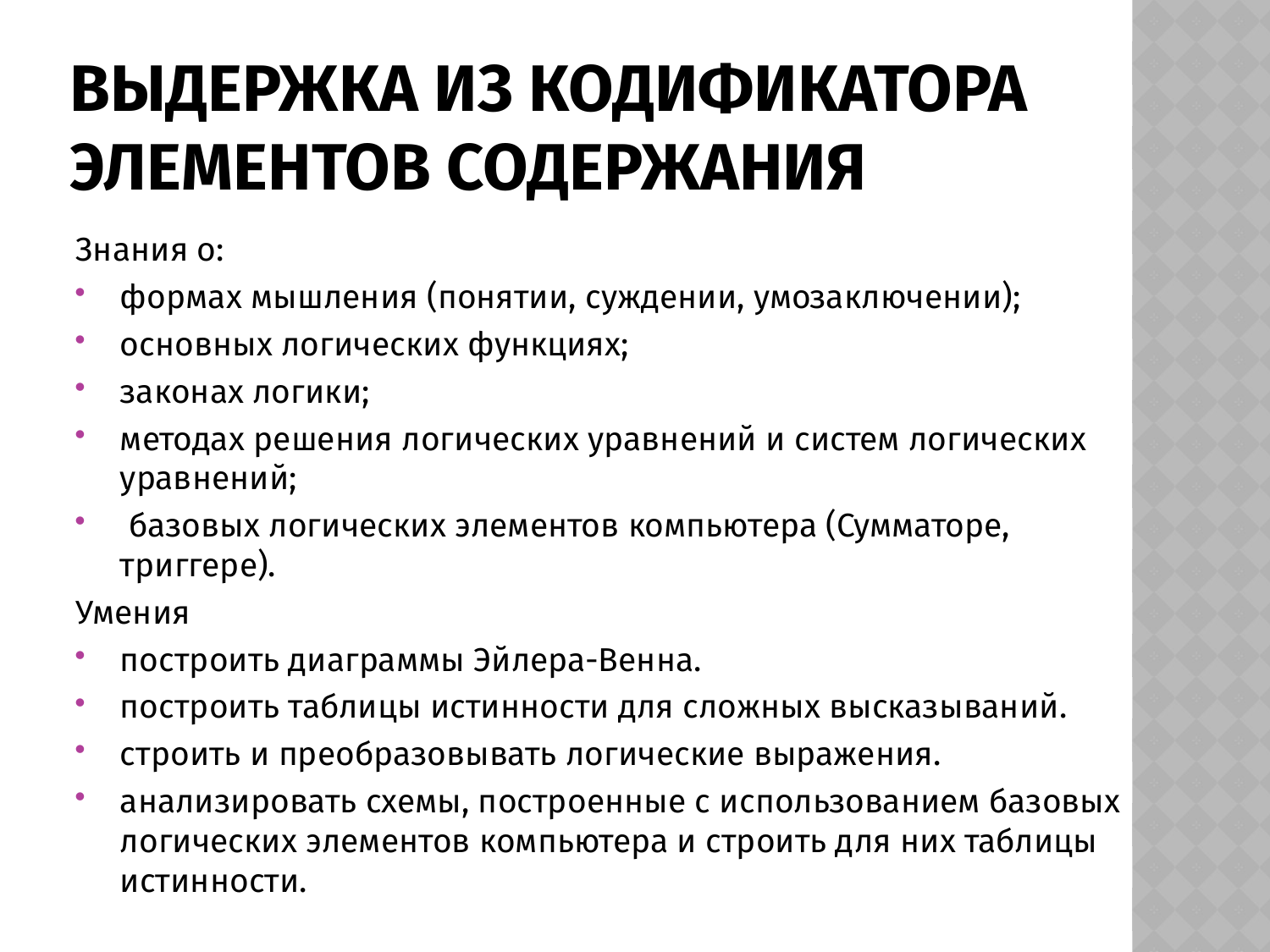

# Выдержка из кодификатора элементов содержания
Знания о:
формах мышления (понятии, суждении, умозаключении);
основных логических функциях;
законах логики;
методах решения логических уравнений и систем логических уравнений;
 базовых логических элементов компьютера (Сумматоре, триггере).
Умения
построить диаграммы Эйлера-Венна.
построить таблицы истинности для сложных высказываний.
строить и преобразовывать логические выражения.
анализировать схемы, построенные с использованием базовых логических элементов компьютера и строить для них таблицы истинности.